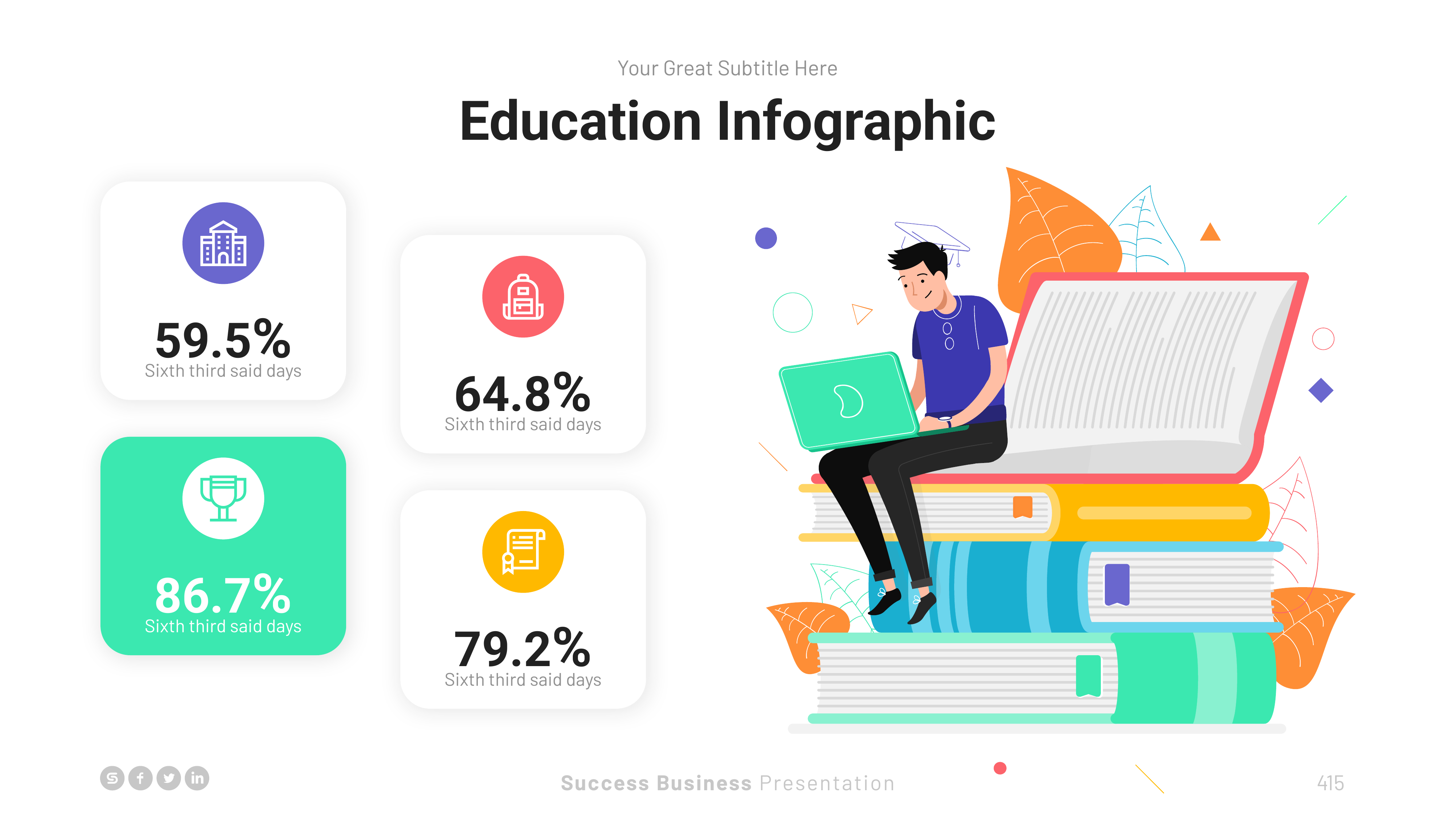

Your Great Subtitle Here
Education Infographic

59.5%
Sixth third said days

64.8%
Sixth third said days

86.7%
Sixth third said days

79.2%
Sixth third said days